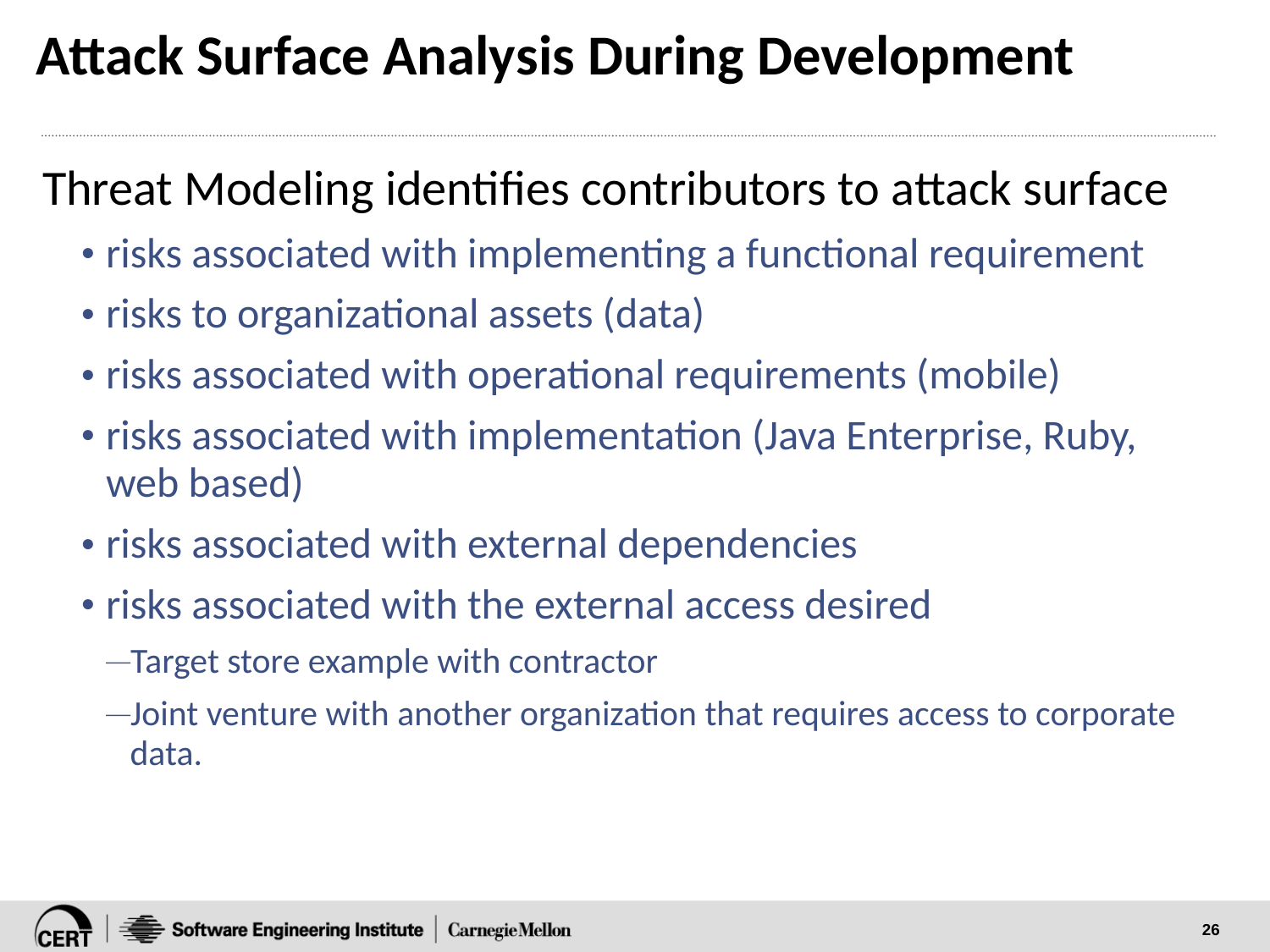

# Attack Surface Analysis During Development
Threat Modeling identifies contributors to attack surface
risks associated with implementing a functional requirement
risks to organizational assets (data)
risks associated with operational requirements (mobile)
risks associated with implementation (Java Enterprise, Ruby, web based)
risks associated with external dependencies
risks associated with the external access desired
Target store example with contractor
Joint venture with another organization that requires access to corporate data.